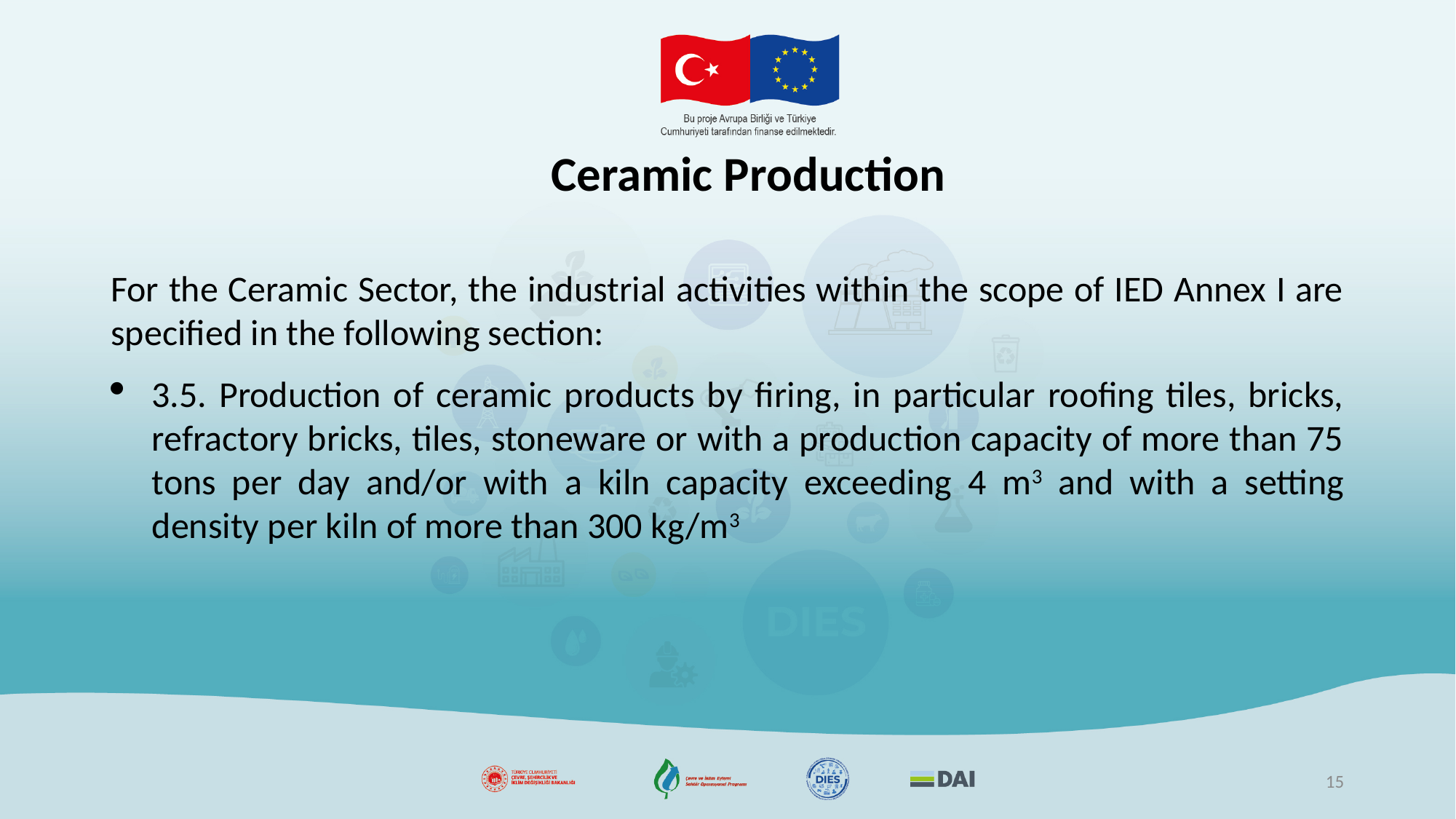

# Ceramic Production
For the Ceramic Sector, the industrial activities within the scope of IED Annex I are specified in the following section:
3.5. Production of ceramic products by firing, in particular roofing tiles, bricks, refractory bricks, tiles, stoneware or with a production capacity of more than 75 tons per day and/or with a kiln capacity exceeding 4 m3 and with a setting density per kiln of more than 300 kg/m3
15